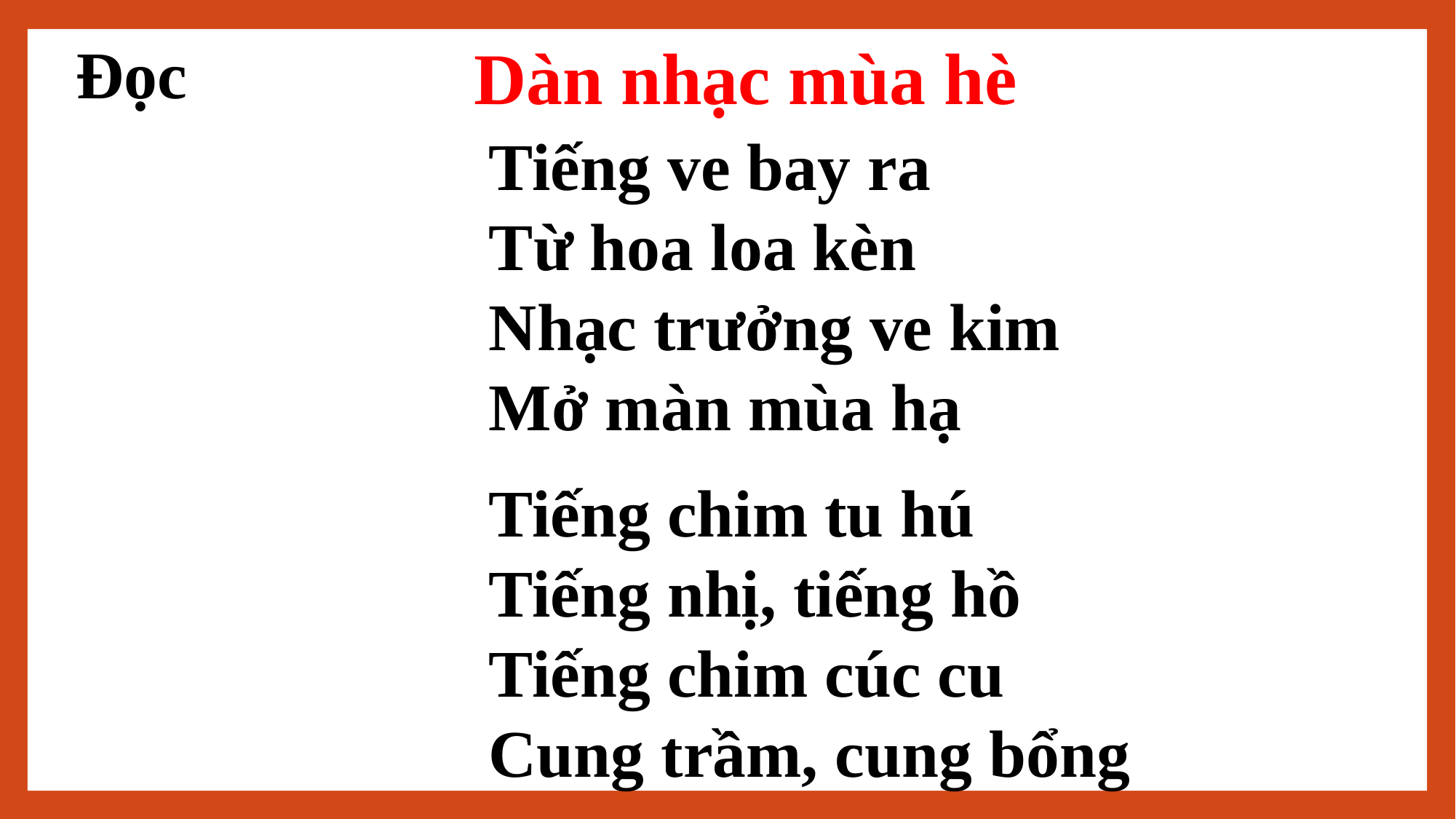

Đọc
Dàn nhạc mùa hè
Tiếng ve bay ra
Từ hoa loa kèn
Nhạc trưởng ve kim
Mở màn mùa hạ
Tiếng chim tu hú
Tiếng nhị, tiếng hồ
Tiếng chim cúc cu
Cung trầm, cung bổng